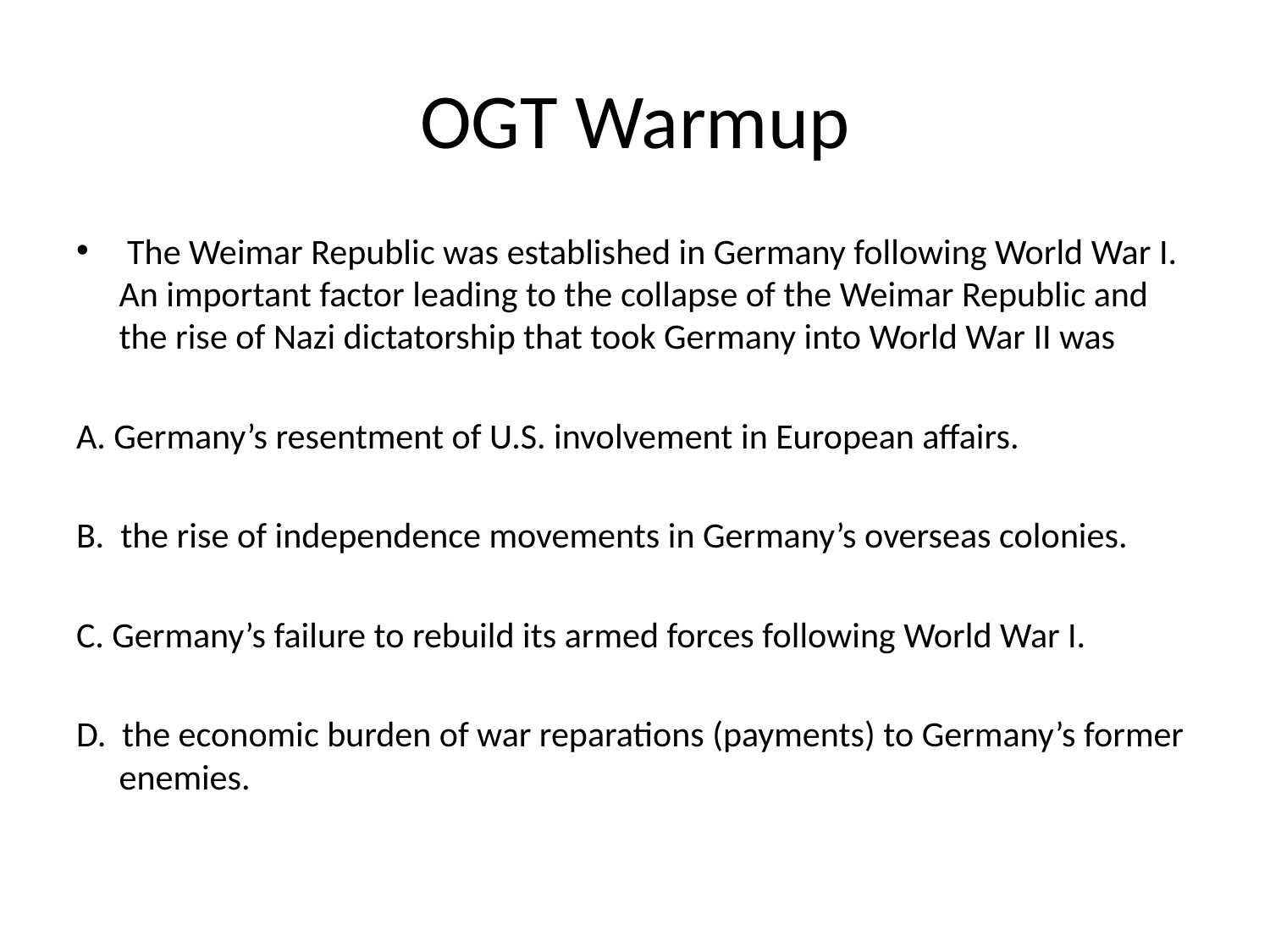

# OGT Warmup
 The Weimar Republic was established in Germany following World War I. An important factor leading to the collapse of the Weimar Republic and the rise of Nazi dictatorship that took Germany into World War II was

A. Germany’s resentment of U.S. involvement in European affairs.

B.  the rise of independence movements in Germany’s overseas colonies.

C. Germany’s failure to rebuild its armed forces following World War I.

D.  the economic burden of war reparations (payments) to Germany’s former enemies.